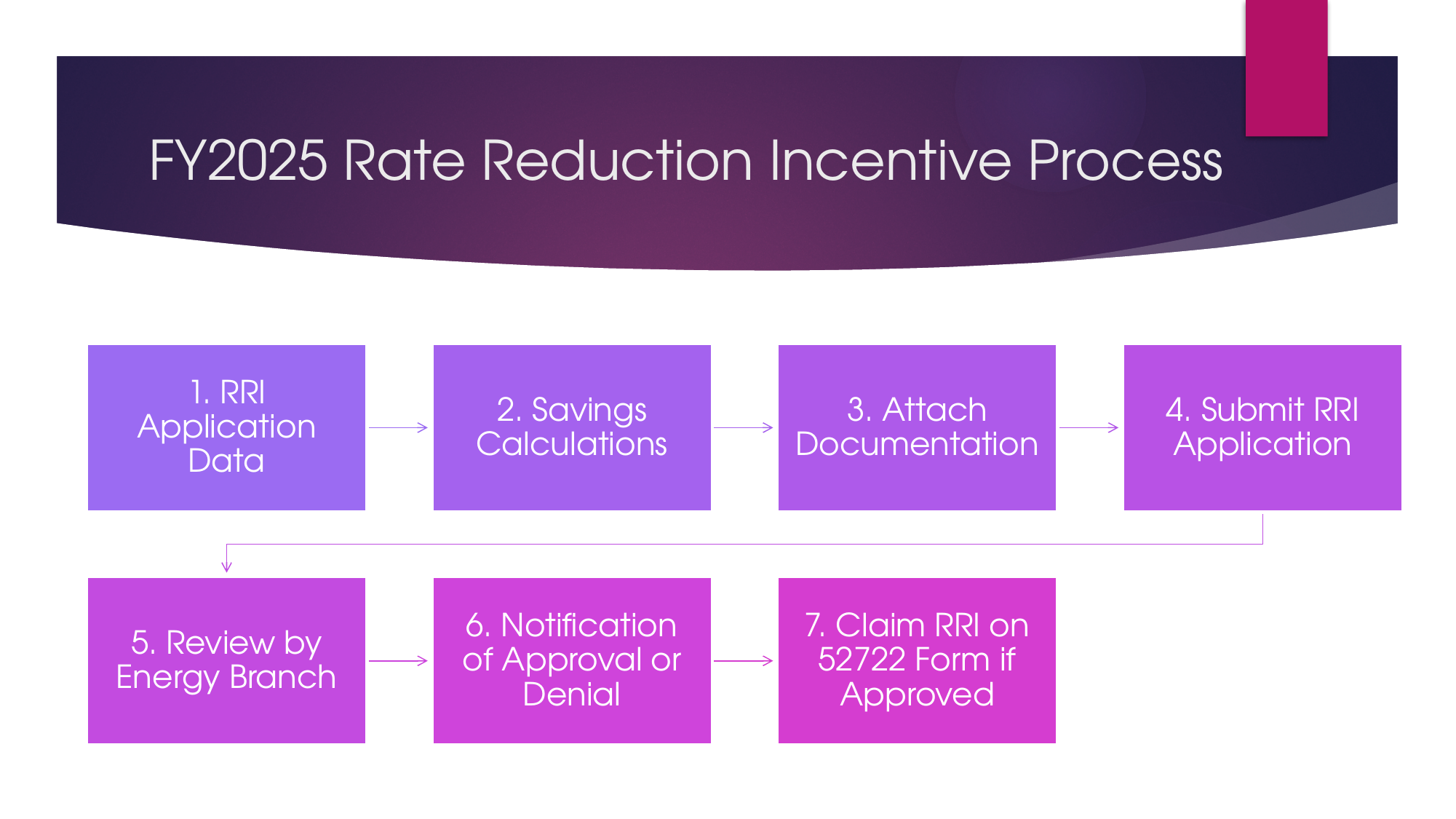

# FY2025 Rate Reduction Incentive Process

1. RRI Application Data

2. Savings Calculations

3. Attach Documentation

4. Submit RRI Application

5. Review by Energy Branch

6. Notification of Approval or Denial
7. Claim RRI on 52722 Form if Approved